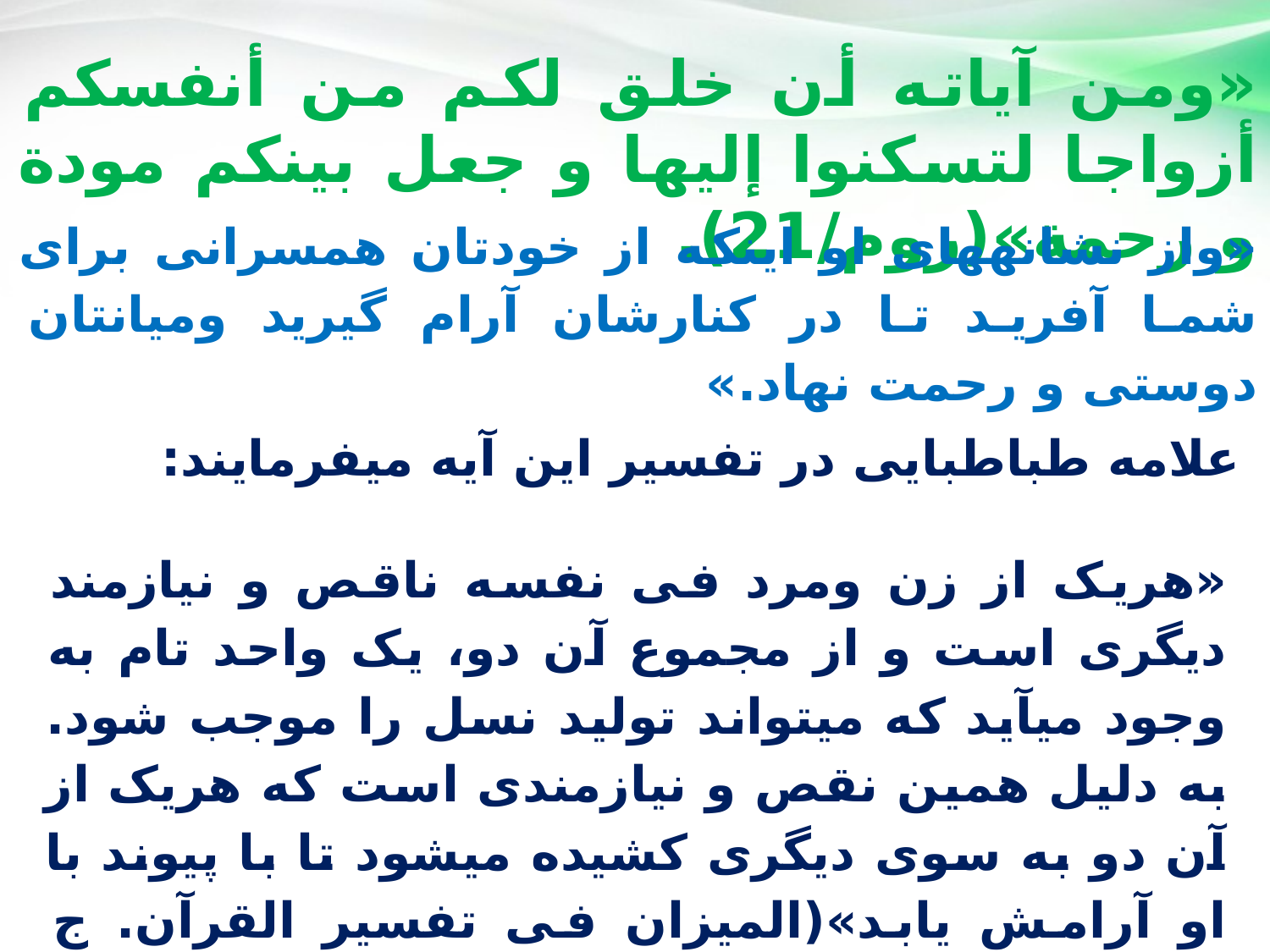

«ومن‏ آياته‏ أن‏ خلق‏ لكم من أنفسكم أزواجا لتسكنوا إليها و جعل بينكم مودة و رحمة»(روم/21).
«واز نشانه­های او اینکه از خودتان همسرانی برای شما آفرید تا در کنارشان آرام گیرید ومیانتان دوستی و رحمت نهاد.»
علامه طباطبایی در تفسیر این آیه می­فرمایند:
«هریک از زن ومرد فی نفسه ناقص و نیازمند دیگری است و از مجموع آن دو، یک واحد تام به وجود می­آید که می­تواند تولید نسل را موجب شود. به دلیل همین نقص و نیازمندی است که هریک از آن دو به سوی دیگری کشیده می­شود تا با پیوند با او آرامش یابد»(المیزان فی تفسیر القرآن. ج 16. ص 166).